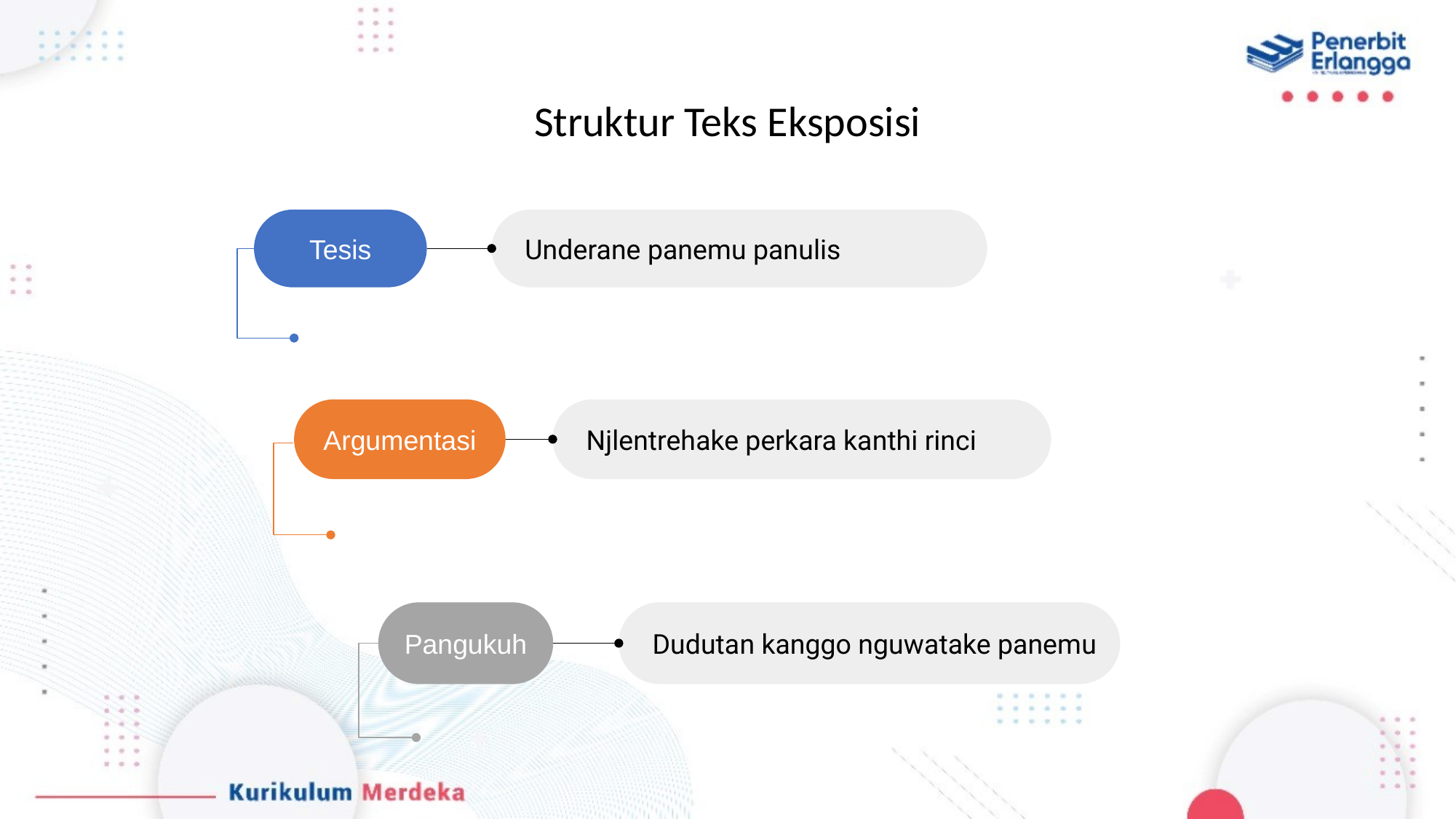

# Struktur Teks Eksposisi
Tesis
Underane panemu panulis

Argumentasi
Njlentrehake perkara kanthi rinci

Dudutan kanggo nguwatake panemu
Pangukuh